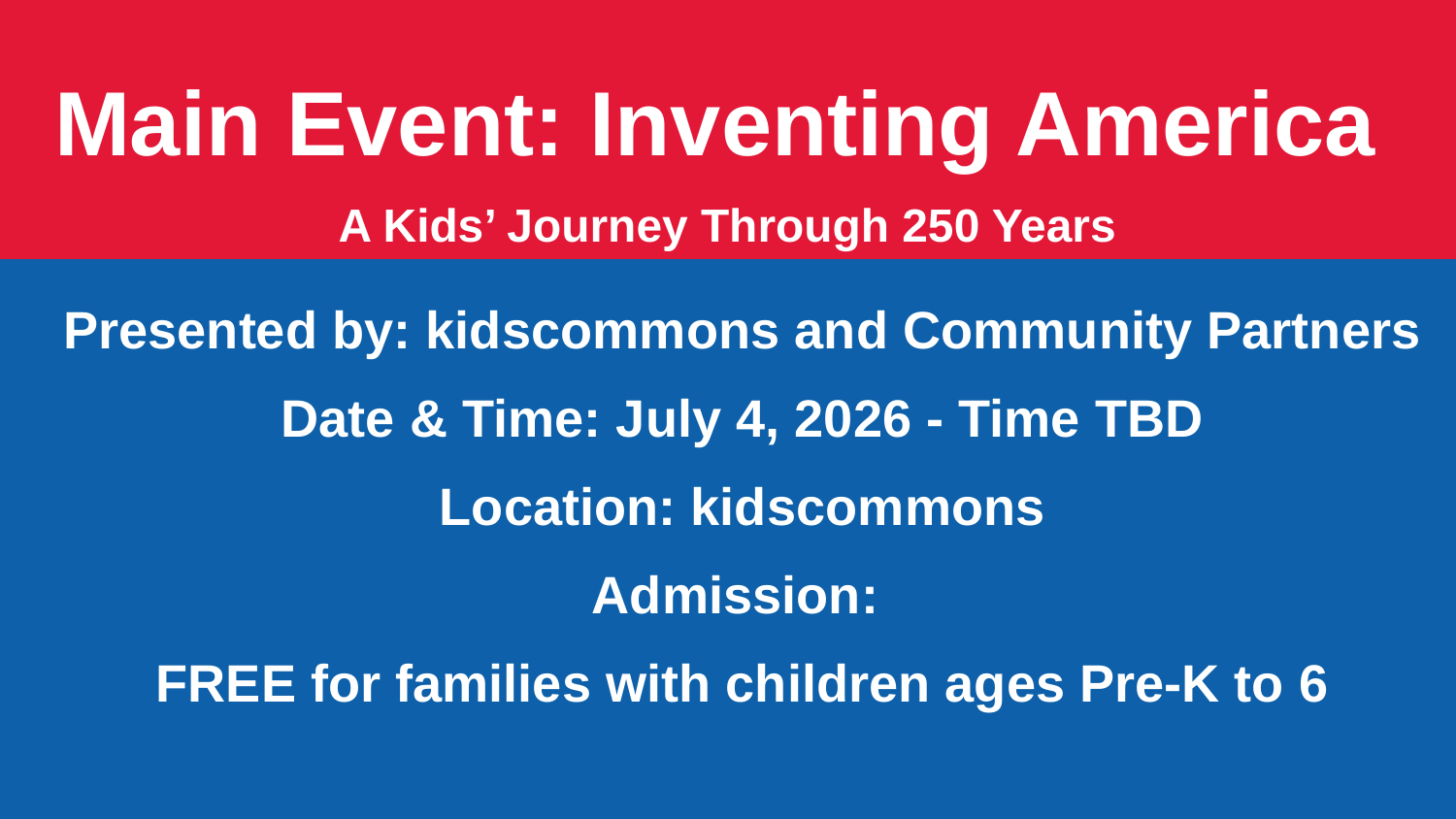

Main Event: Inventing America
A Kids’ Journey Through 250 Years

Presented by: kidscommons and Community Partners
Date & Time: July 4, 2026 - Time TBD
Location: kidscommons
Admission:
FREE for families with children ages Pre-K to 6